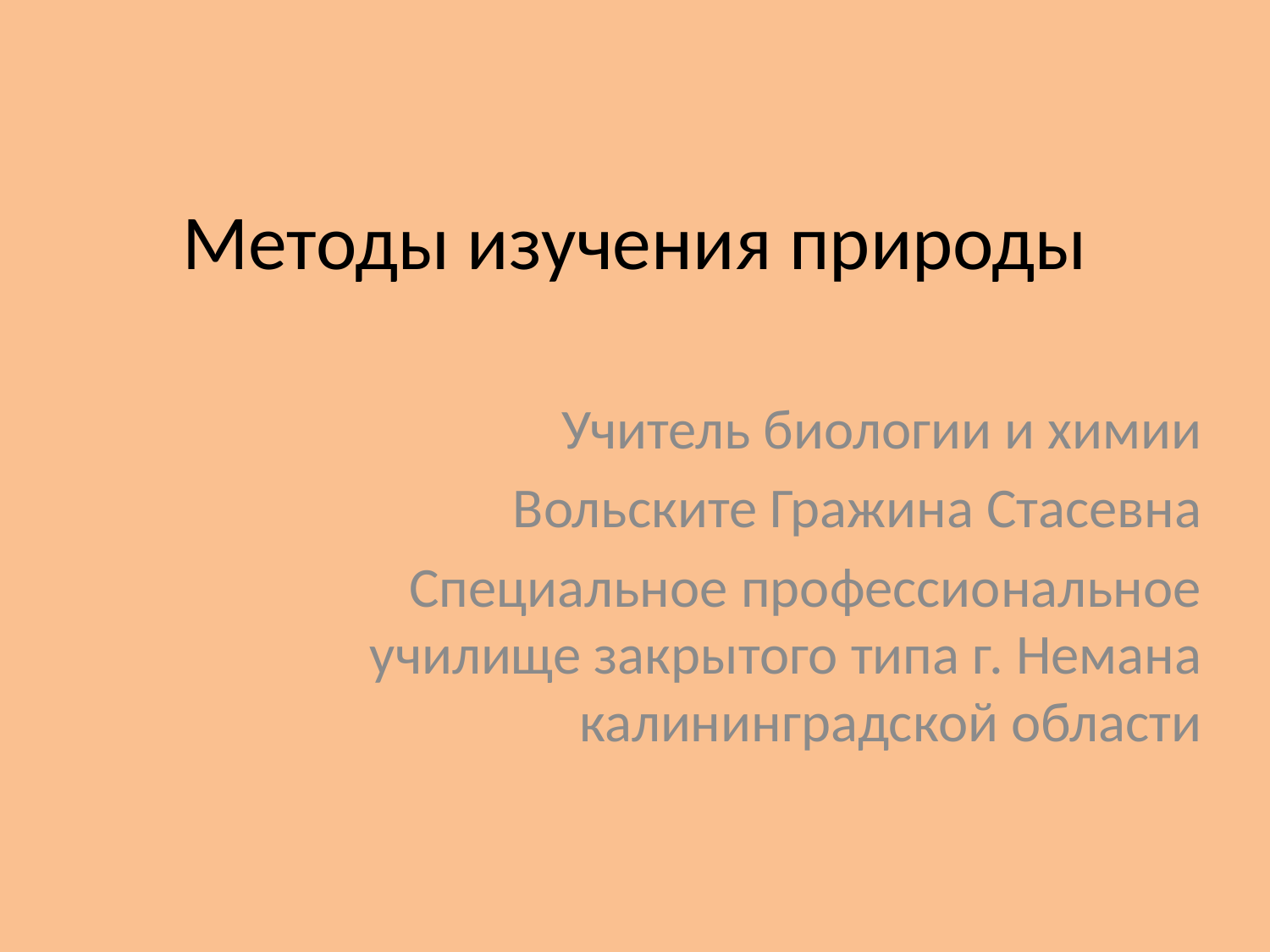

# Методы изучения природы
Учитель биологии и химии
Вольските Гражина Стасевна
Специальное профессиональное училище закрытого типа г. Немана калининградской области